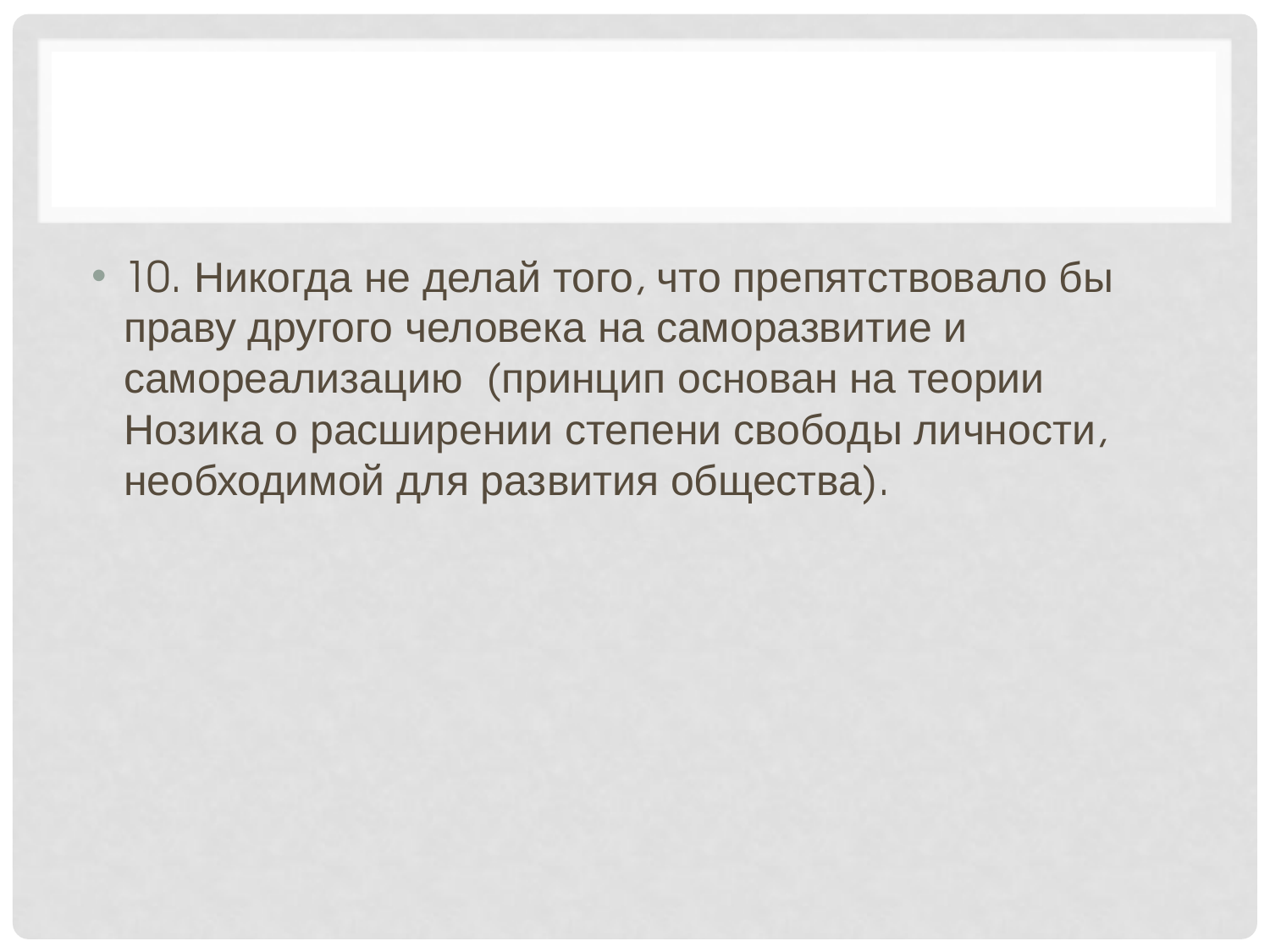

#
10. Никогда не делай того, что препятствовало бы праву другого человека на саморазвитие и самореализацию  (принцип основан на теории Нозика о расширении степени свободы личности, необходимой для развития общества).